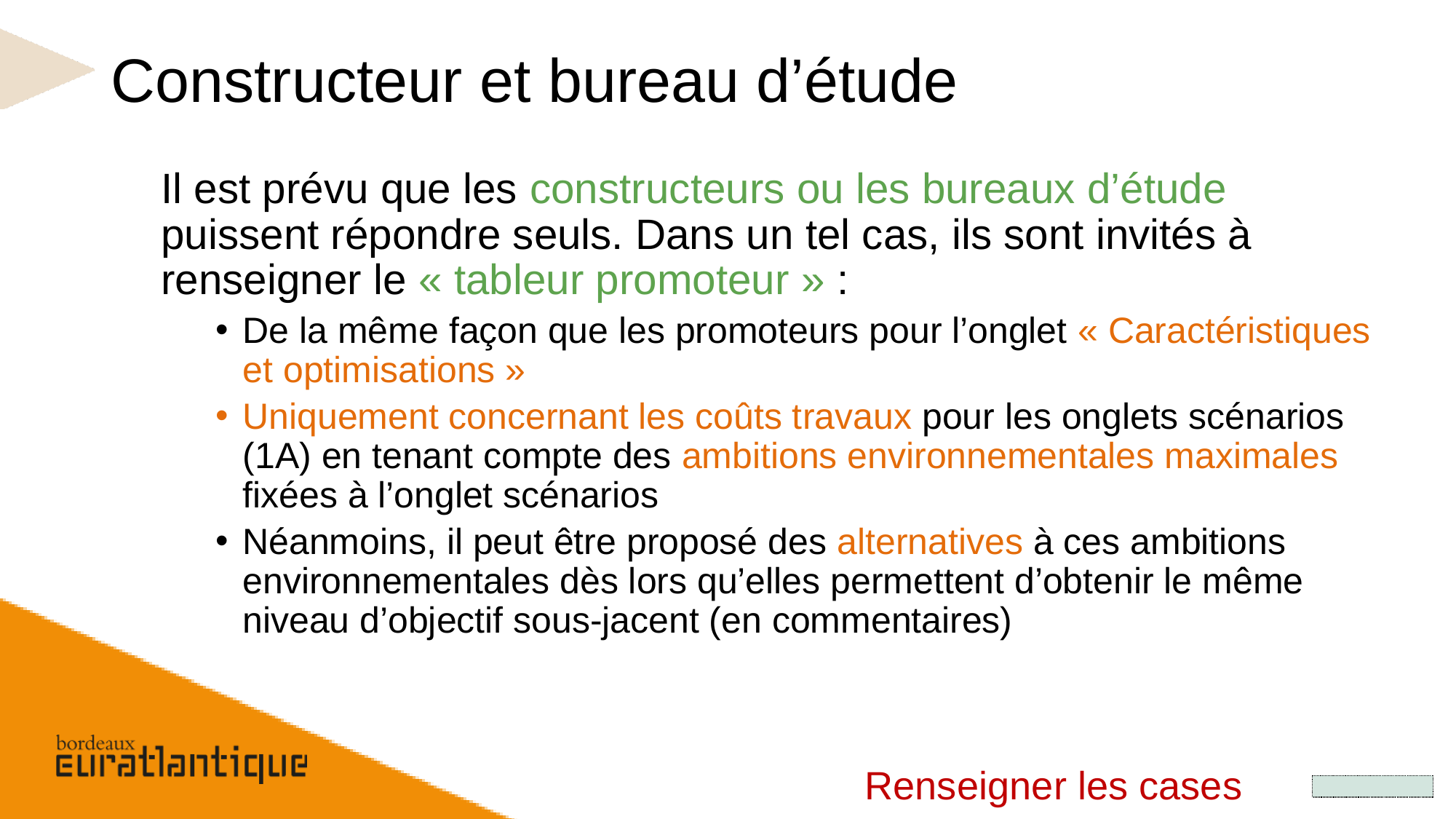

# Constructeur et bureau d’étude
Il est prévu que les constructeurs ou les bureaux d’étude puissent répondre seuls. Dans un tel cas, ils sont invités à renseigner le « tableur promoteur » :
De la même façon que les promoteurs pour l’onglet « Caractéristiques et optimisations »
Uniquement concernant les coûts travaux pour les onglets scénarios (1A) en tenant compte des ambitions environnementales maximales fixées à l’onglet scénarios
Néanmoins, il peut être proposé des alternatives à ces ambitions environnementales dès lors qu’elles permettent d’obtenir le même niveau d’objectif sous-jacent (en commentaires)
Renseigner les cases vertes